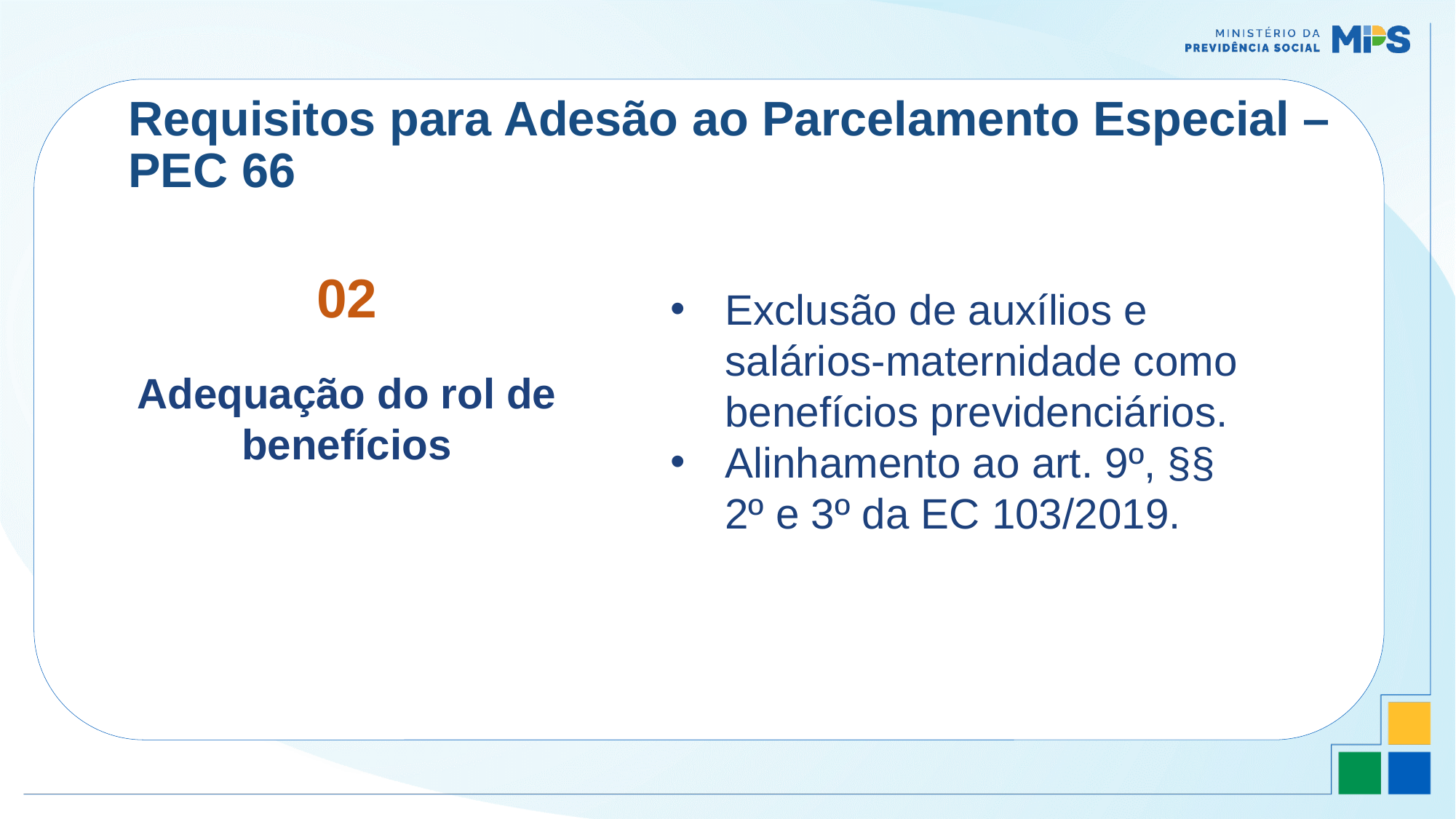

Requisitos para Adesão ao Parcelamento Especial – PEC 66
02
Exclusão de auxílios e salários-maternidade como benefícios previdenciários.
Alinhamento ao art. 9º, §§ 2º e 3º da EC 103/2019.
Adequação do rol de benefícios